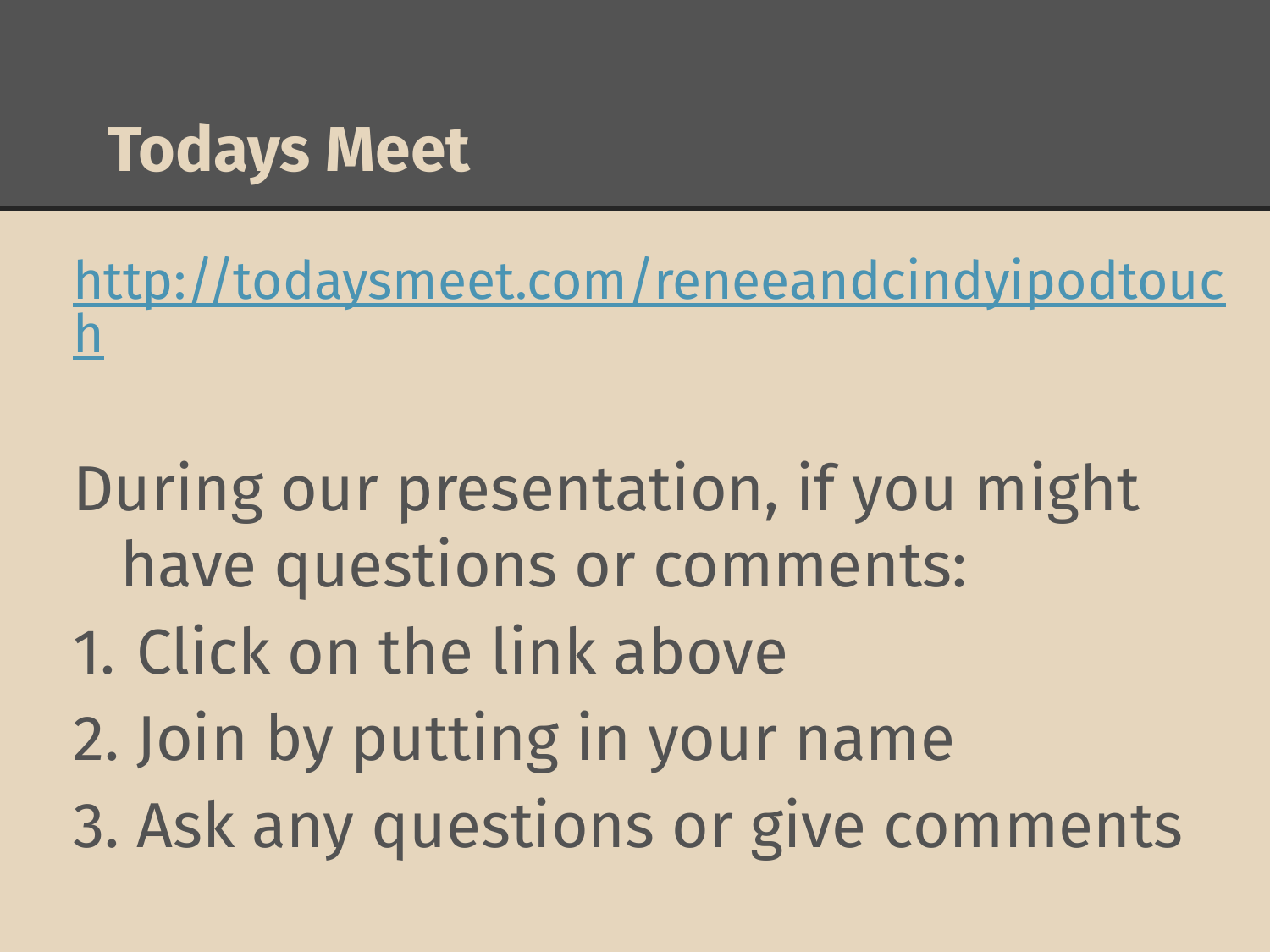

# Todays Meet
http://todaysmeet.com/reneeandcindyipodtouch

During our presentation, if you might have questions or comments:
Click on the link above
Join by putting in your name
Ask any questions or give comments